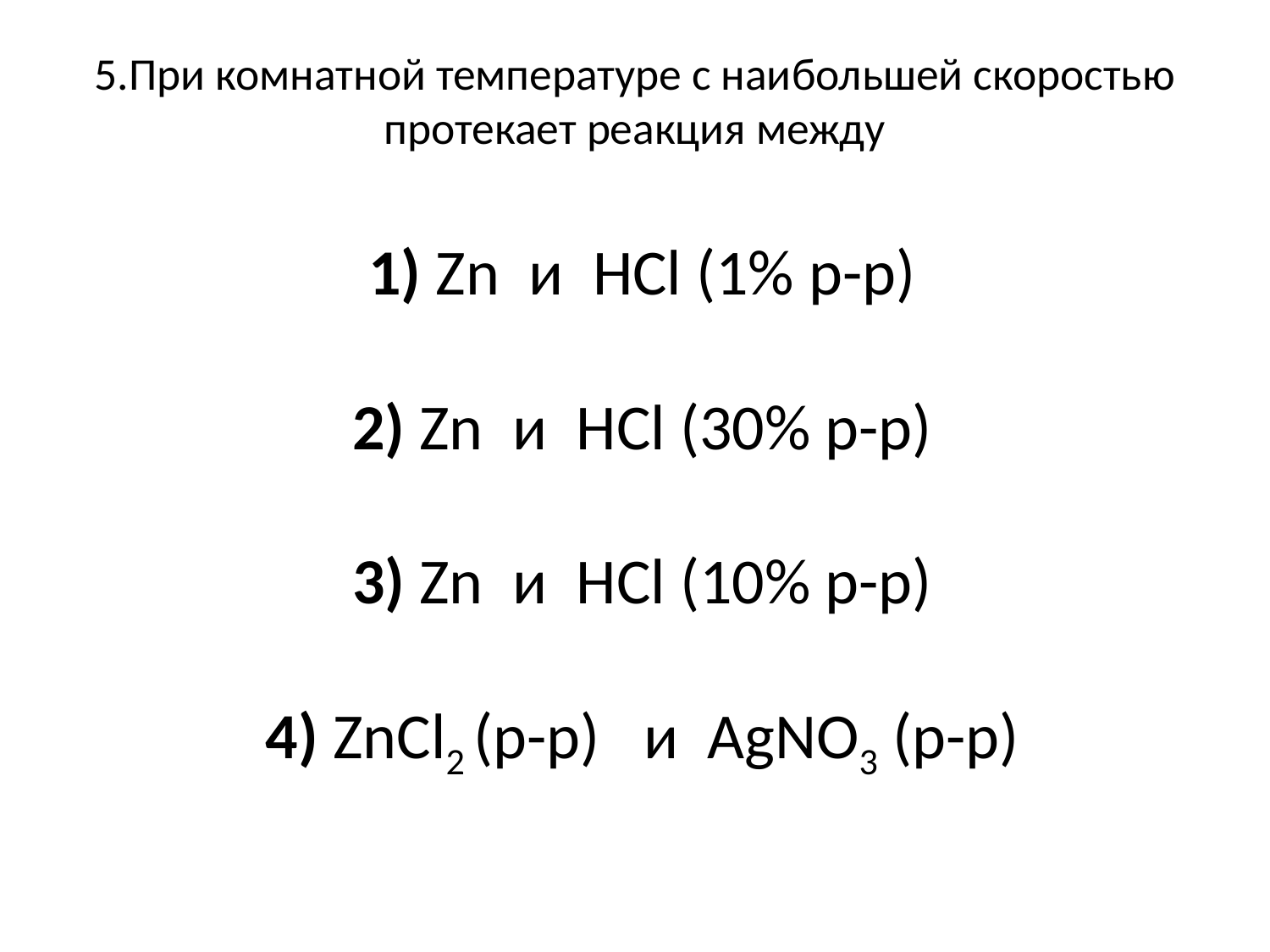

# 5.При комнатной температуре с наибольшей скоростью протекает реакция между     1) Zn  и  HCl (1% р-р)     2) Zn  и  HCl (30% р-р)     3) Zn  и  HCl (10% р-р)     4) ZnCl2 (р-р)   и  AgNO3 (р-р)